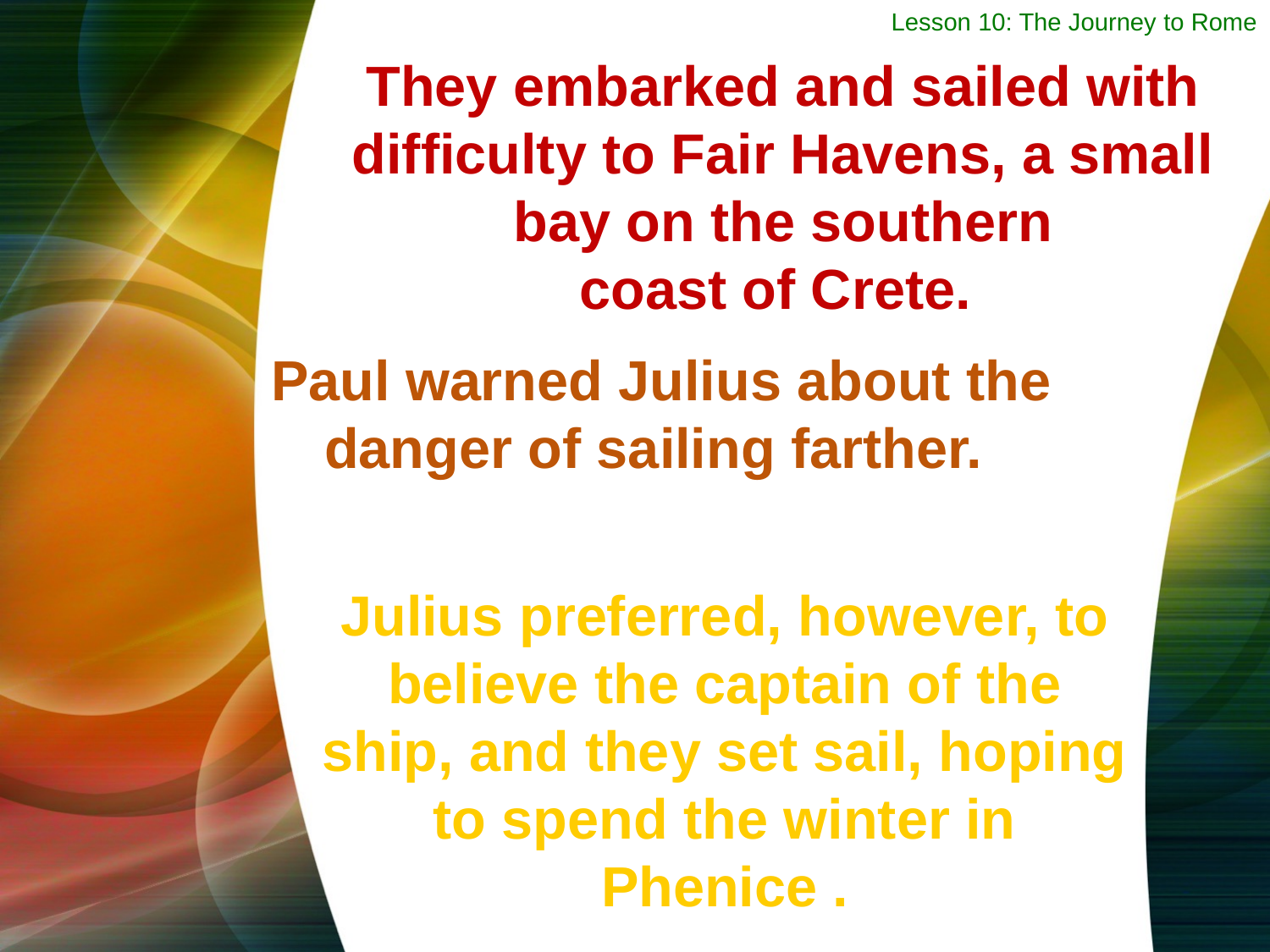

Lesson 10: The Journey to Rome
They embarked and sailed with difficulty to Fair Havens, a small bay on the southern
coast of Crete.
Paul warned Julius about the danger of sailing farther.
Julius preferred, however, to believe the captain of the ship, and they set sail, hoping to spend the winter in Phenice .